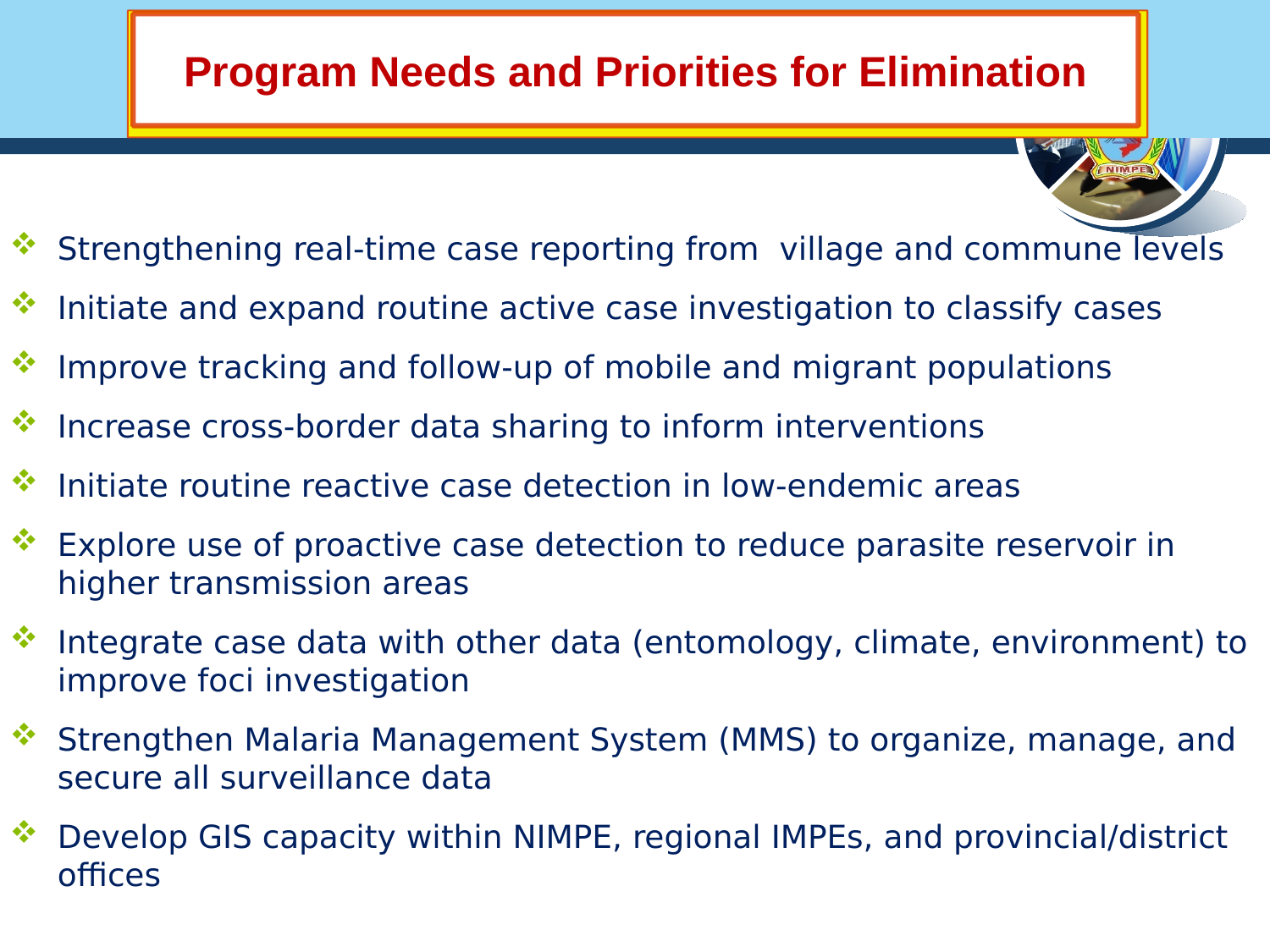

Program Needs and Priorities for Elimination
NIMPE Overview
NIMPE Overview
Strengthening real-time case reporting from  village and commune levels
Initiate and expand routine active case investigation to classify cases
Improve tracking and follow-up of mobile and migrant populations
Increase cross-border data sharing to inform interventions
Initiate routine reactive case detection in low-endemic areas
Explore use of proactive case detection to reduce parasite reservoir in higher transmission areas
Integrate case data with other data (entomology, climate, environment) to improve foci investigation
Strengthen Malaria Management System (MMS) to organize, manage, and secure all surveillance data
Develop GIS capacity within NIMPE, regional IMPEs, and provincial/district offices